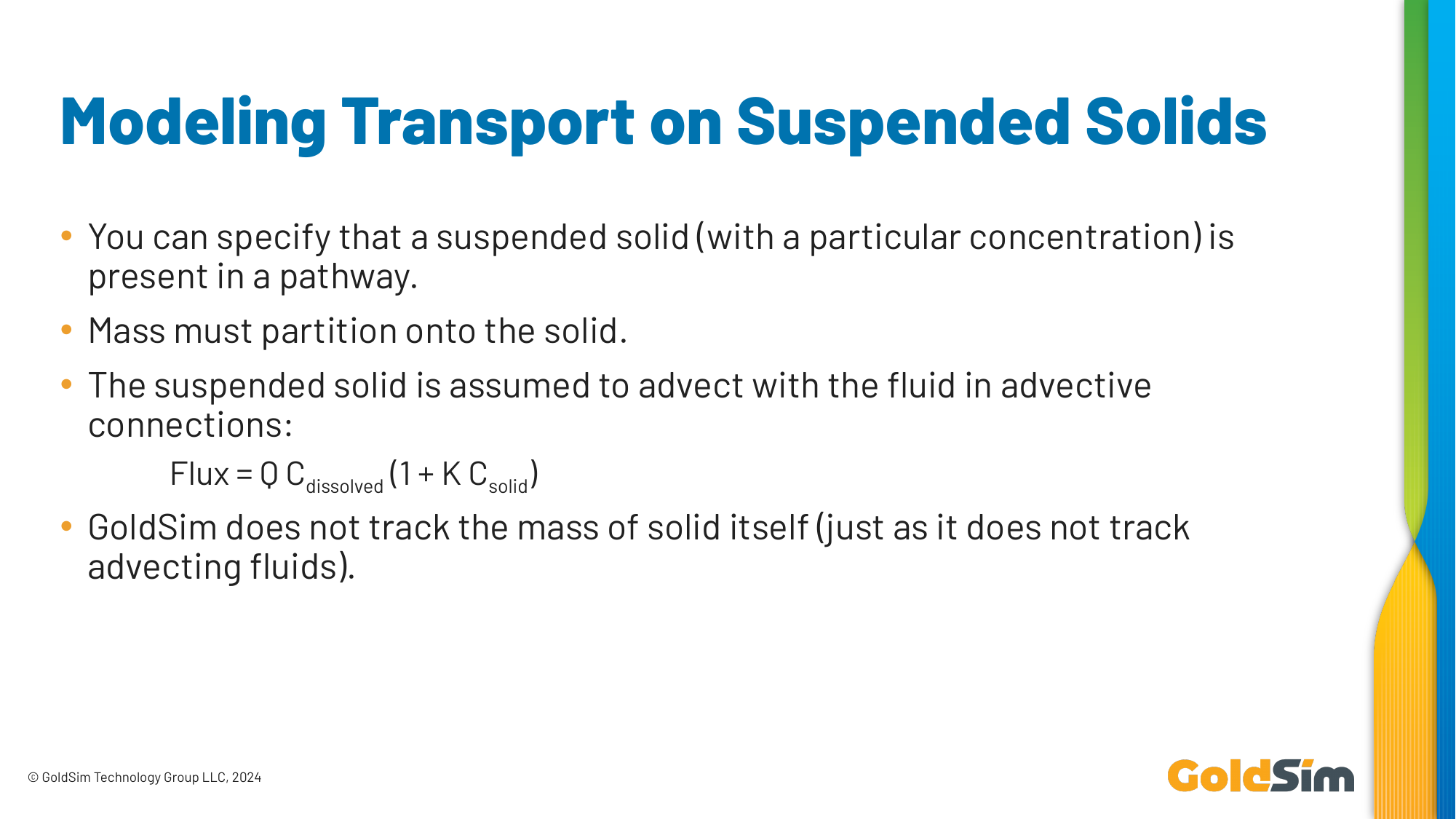

# Modeling Transport on Suspended Solids
You can specify that a suspended solid (with a particular concentration) is present in a pathway.
Mass must partition onto the solid.
The suspended solid is assumed to advect with the fluid in advective connections:
Flux = Q Cdissolved (1 + K Csolid)
GoldSim does not track the mass of solid itself (just as it does not track advecting fluids).

© GoldSim Technology Group LLC, 2024